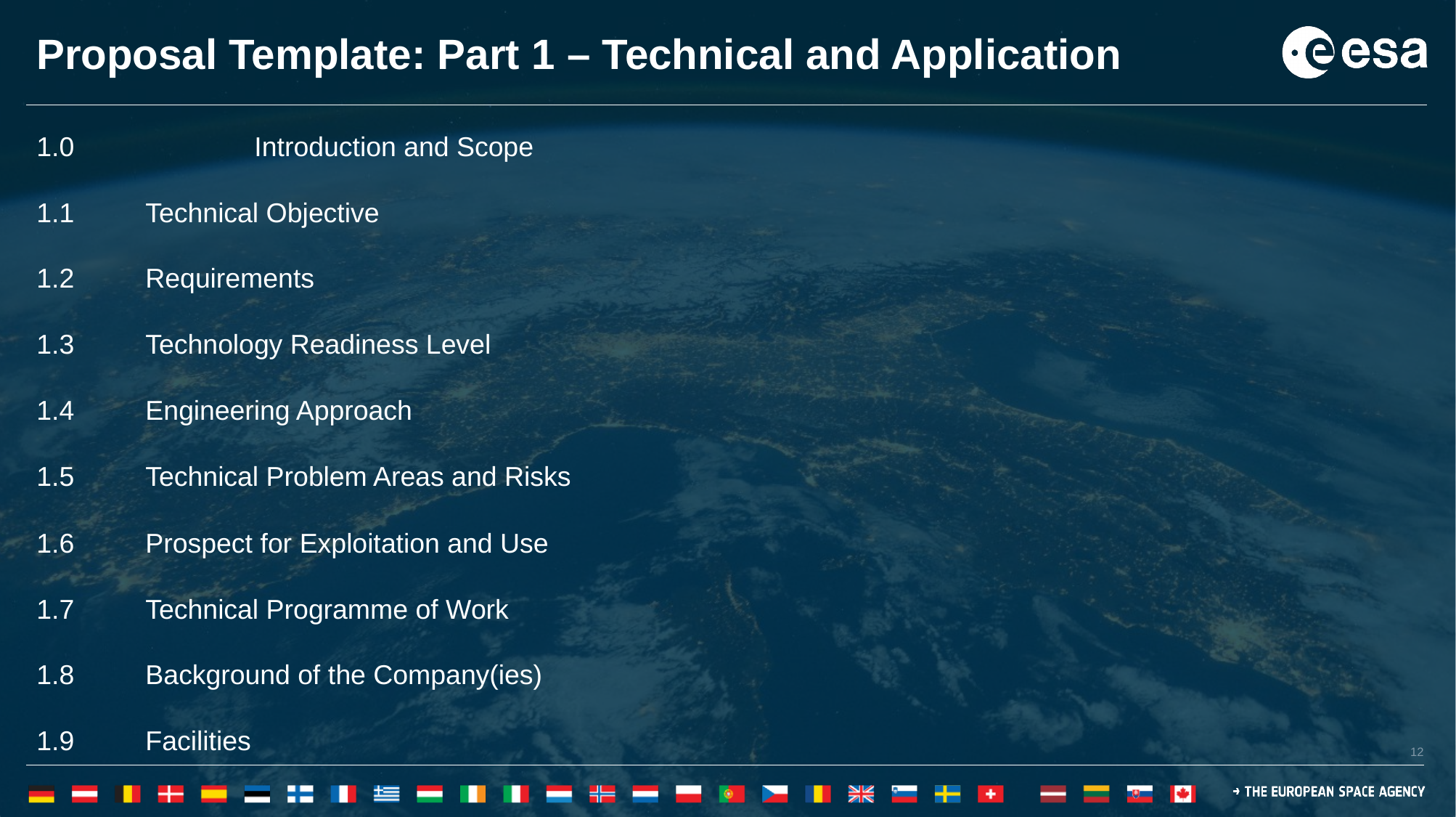

# Proposal Template: Part 1 – Technical and Application
1.0		Introduction and Scope
1.1	Technical Objective
1.2	Requirements
1.3	Technology Readiness Level
1.4	Engineering Approach
1.5	Technical Problem Areas and Risks
1.6	Prospect for Exploitation and Use
1.7	Technical Programme of Work
1.8	Background of the Company(ies)
1.9	Facilities